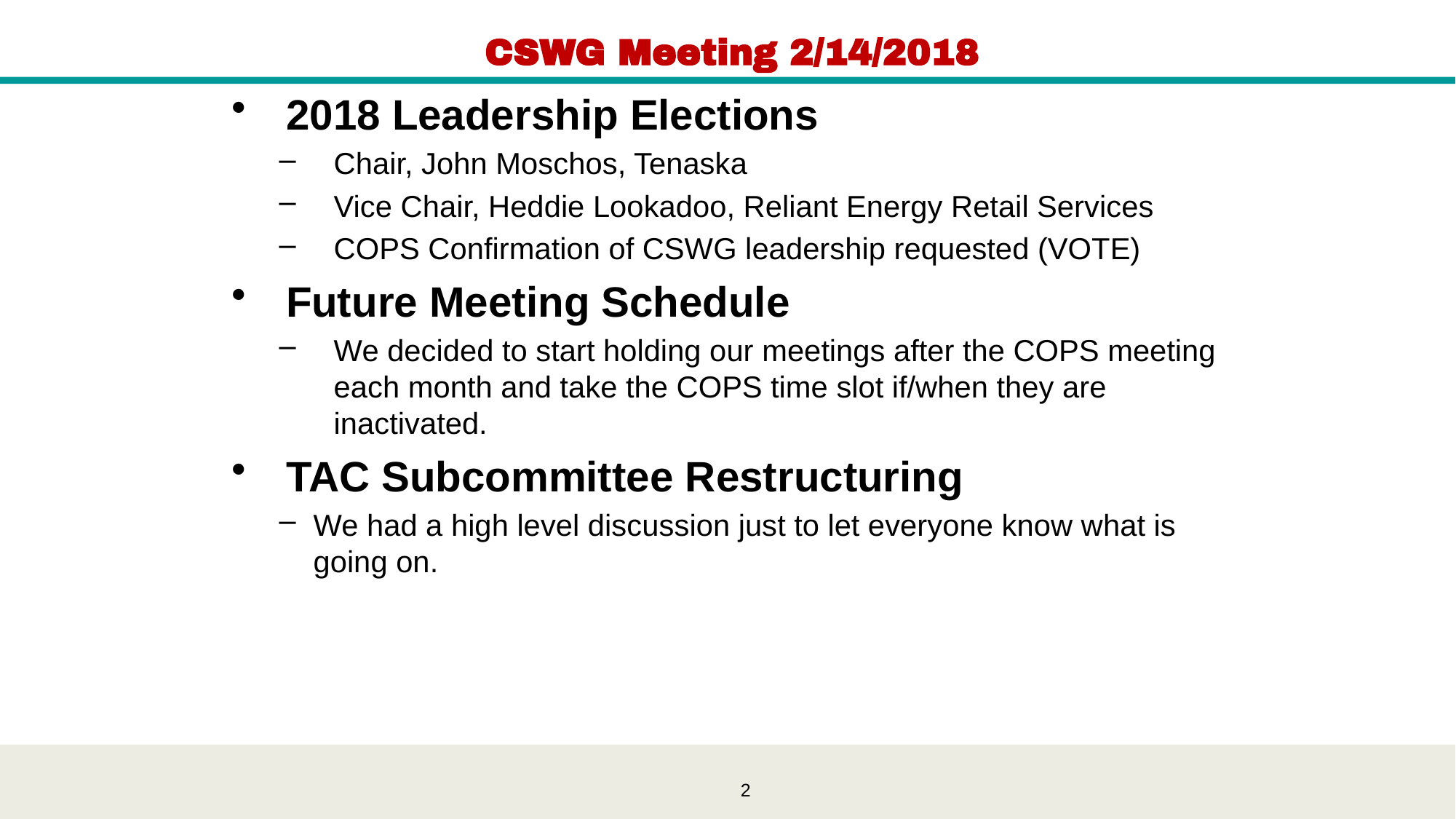

# CSWG Meeting 2/14/2018
2018 Leadership Elections
Chair, John Moschos, Tenaska
Vice Chair, Heddie Lookadoo, Reliant Energy Retail Services
COPS Confirmation of CSWG leadership requested (VOTE)
Future Meeting Schedule
We decided to start holding our meetings after the COPS meeting each month and take the COPS time slot if/when they are inactivated.
TAC Subcommittee Restructuring
We had a high level discussion just to let everyone know what is going on.